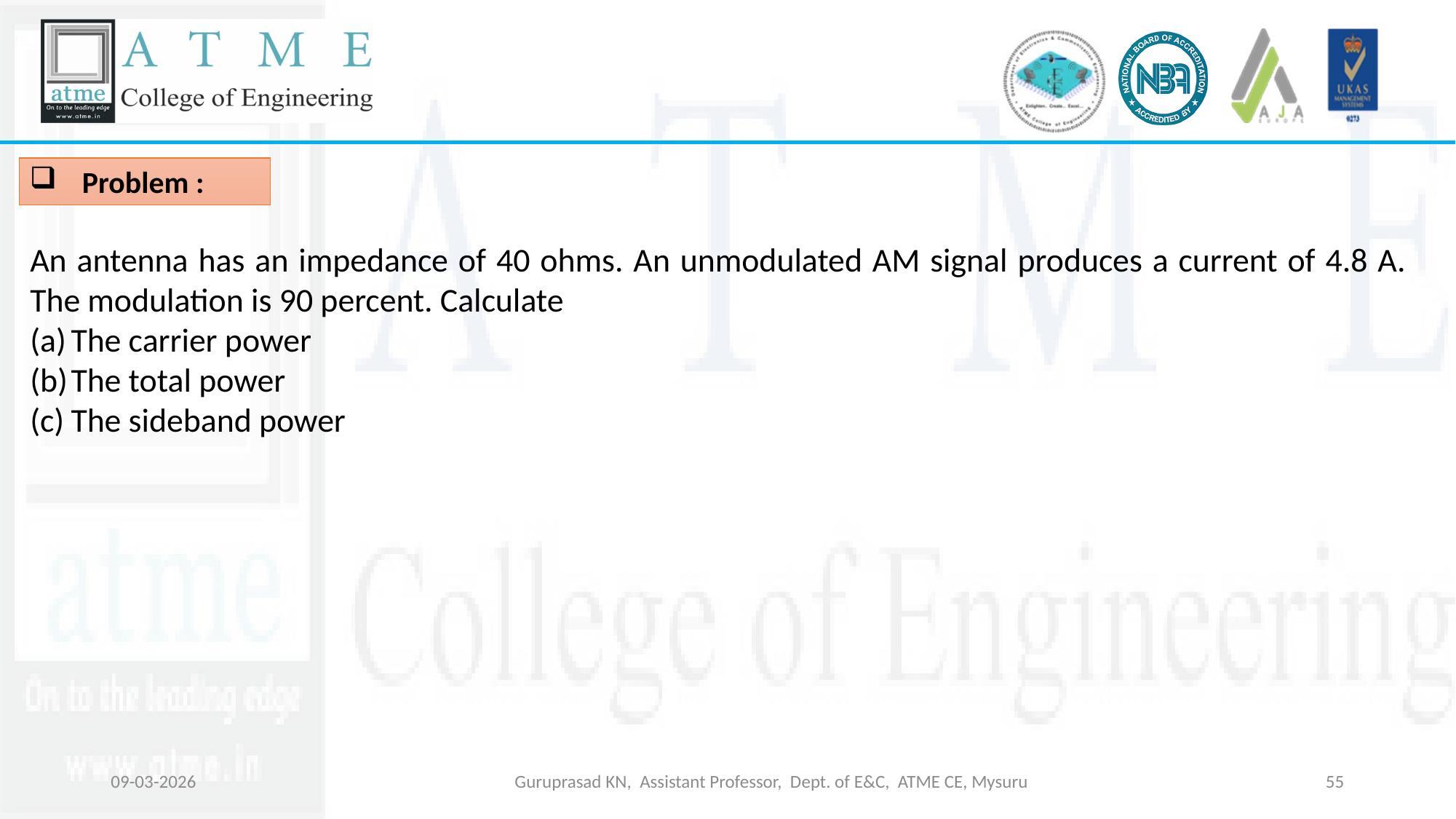

Problem :
An antenna has an impedance of 40 ohms. An unmodulated AM signal produces a current of 4.8 A. The modulation is 90 percent. Calculate
The carrier power
The total power
The sideband power
09-03-2026
Guruprasad KN,  Assistant Professor,  Dept. of E&C,  ATME CE, Mysuru
55